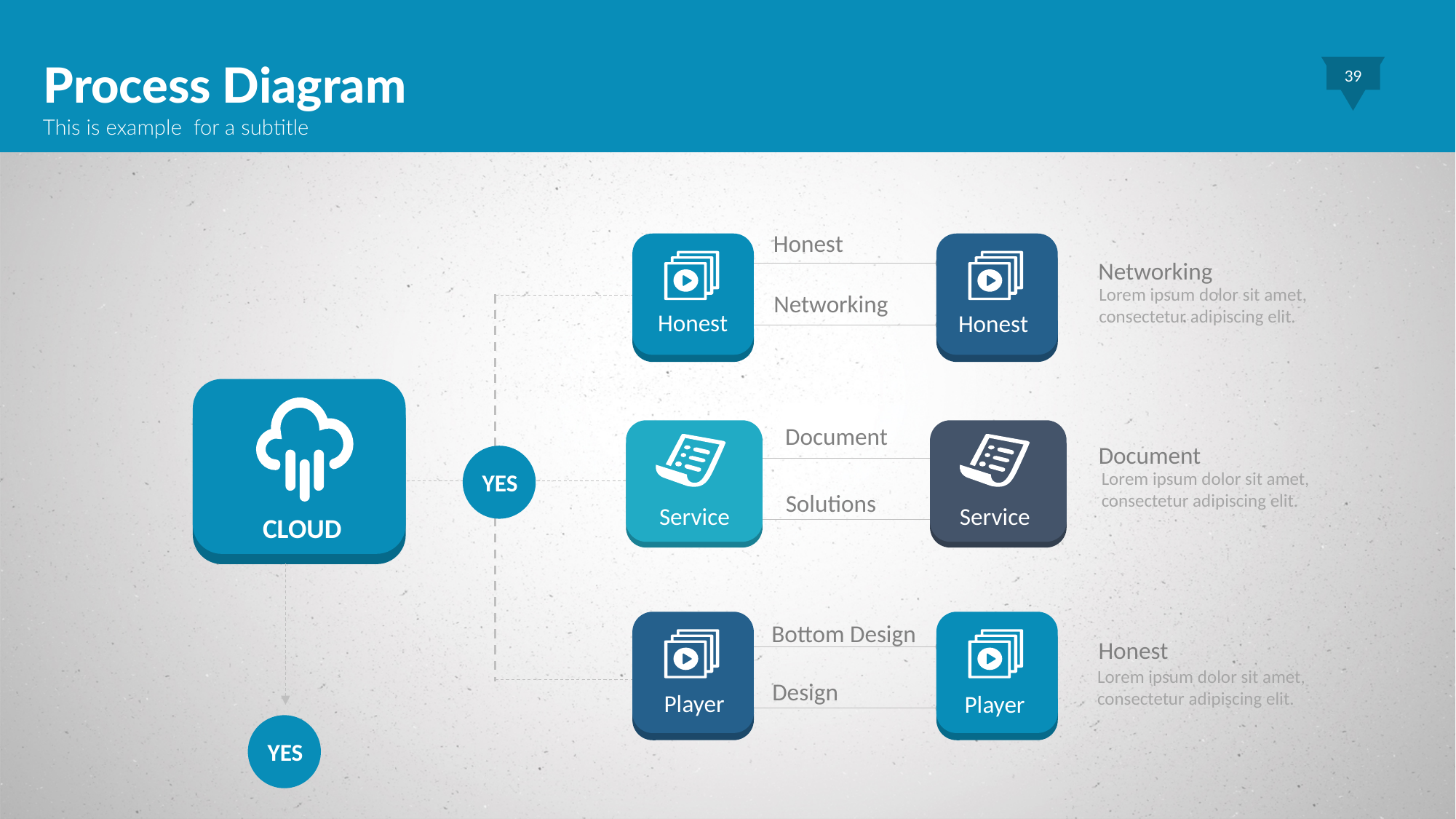

Process Diagram
This is example  for a subtitle

39
Honest

Networking
Lorem ipsum dolor sit amet, consectetur adipiscing elit.
Networking
Honest
Honest

Document

Document

YES
Lorem ipsum dolor sit amet, consectetur adipiscing elit.
Solutions
Service
Service
CLOUD

Bottom Design
Honest
Lorem ipsum dolor sit amet, consectetur adipiscing elit.
Design
Player
Player

YES